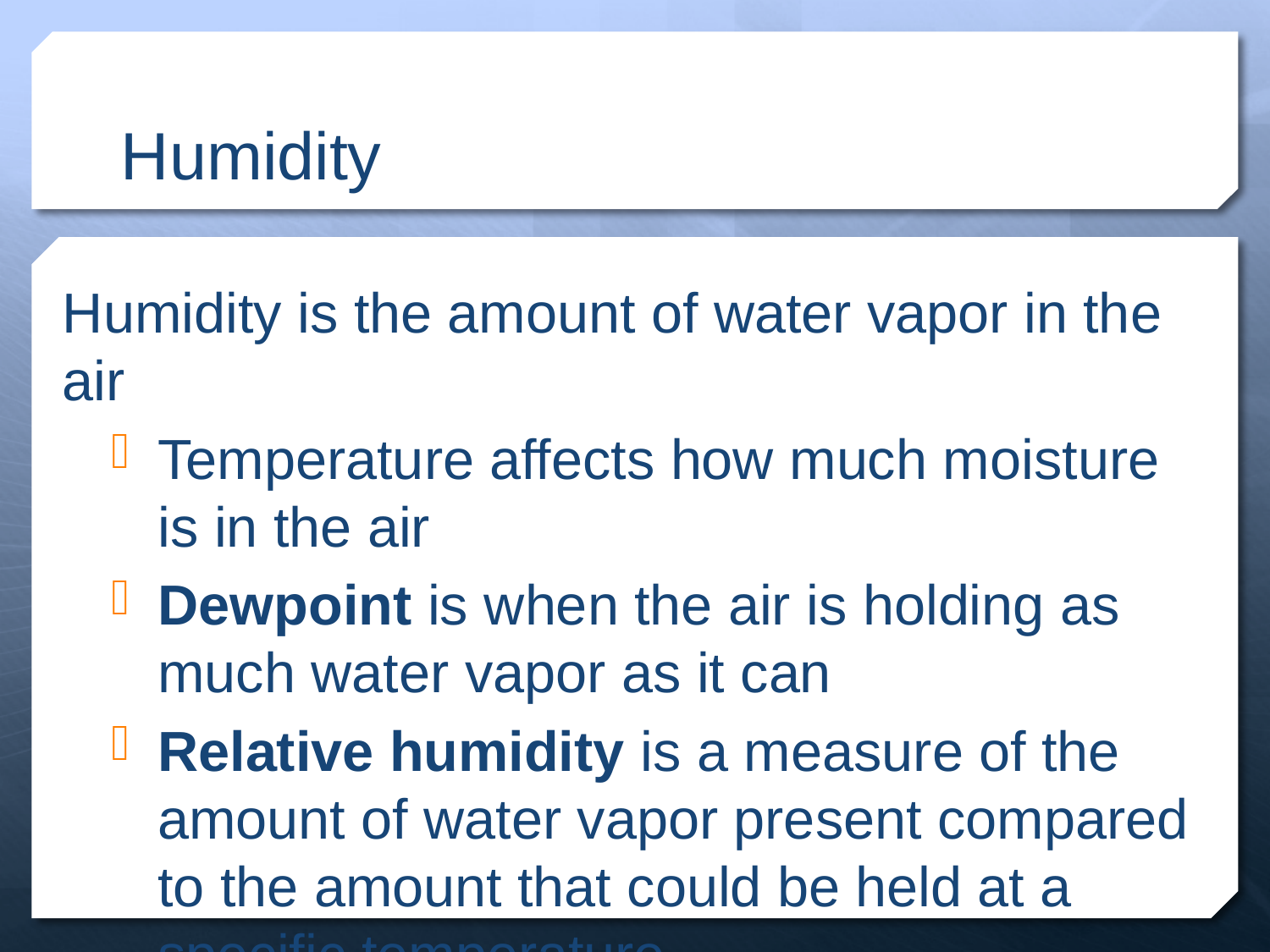

# Humidity
Humidity is the amount of water vapor in the air
Temperature affects how much moisture is in the air
Dewpoint is when the air is holding as much water vapor as it can
Relative humidity is a measure of the amount of water vapor present compared to the amount that could be held at a specific temperature